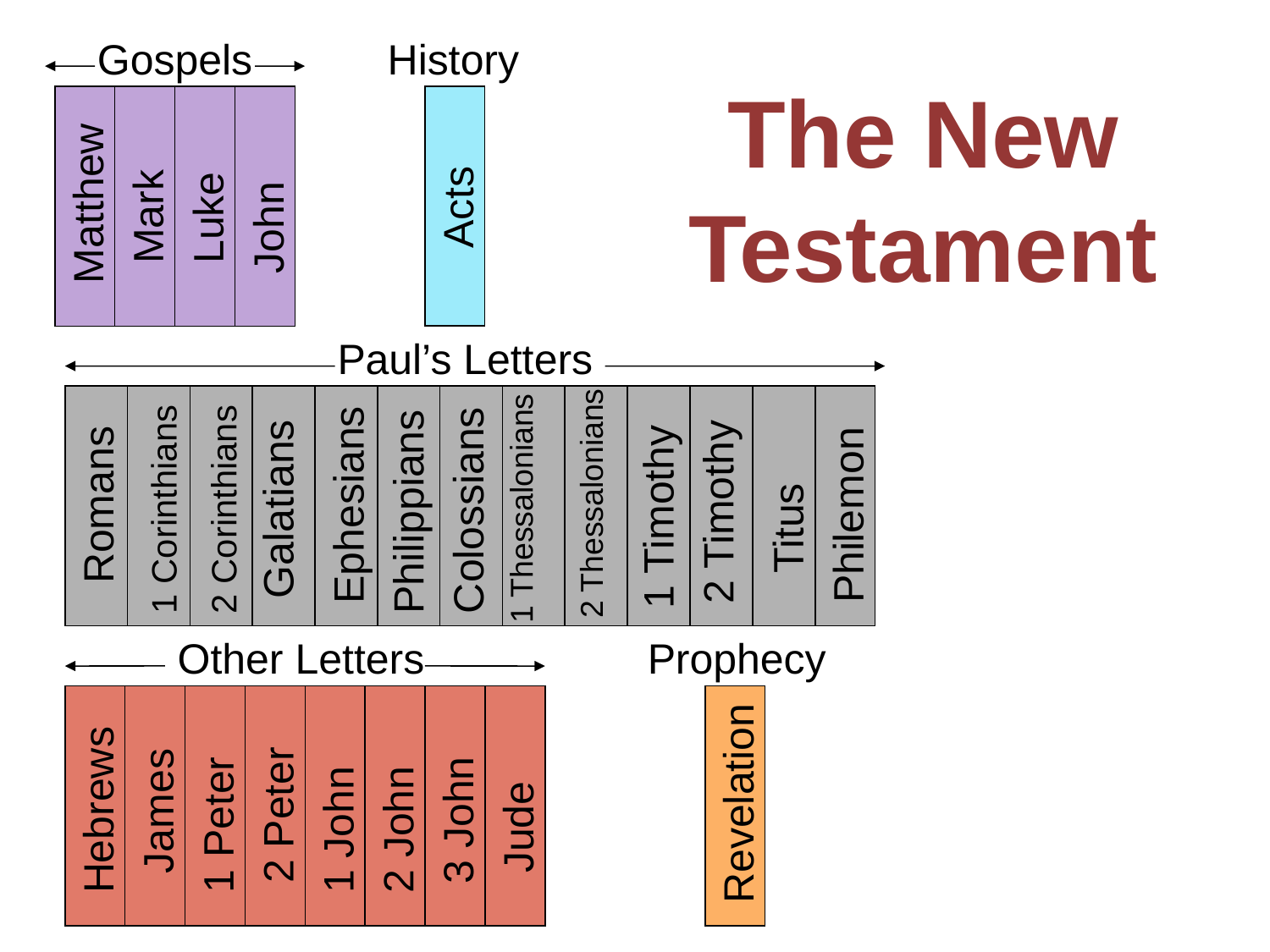

Gospels
History

The New Testament

John
Matthew
Luke
Mark
Acts
Paul’s Letters

Philippians
2 Corinthians
1 Corinthians
Titus
Galatians
2 Thessalonians
1 Timothy
Colossians
Romans
1 Thessalonians
Philemon
Ephesians
2 Timothy
Other Letters
Prophecy

1 John
2 Peter
James
3 John
Jude
Revelation
1 Peter
Hebrews
2 John